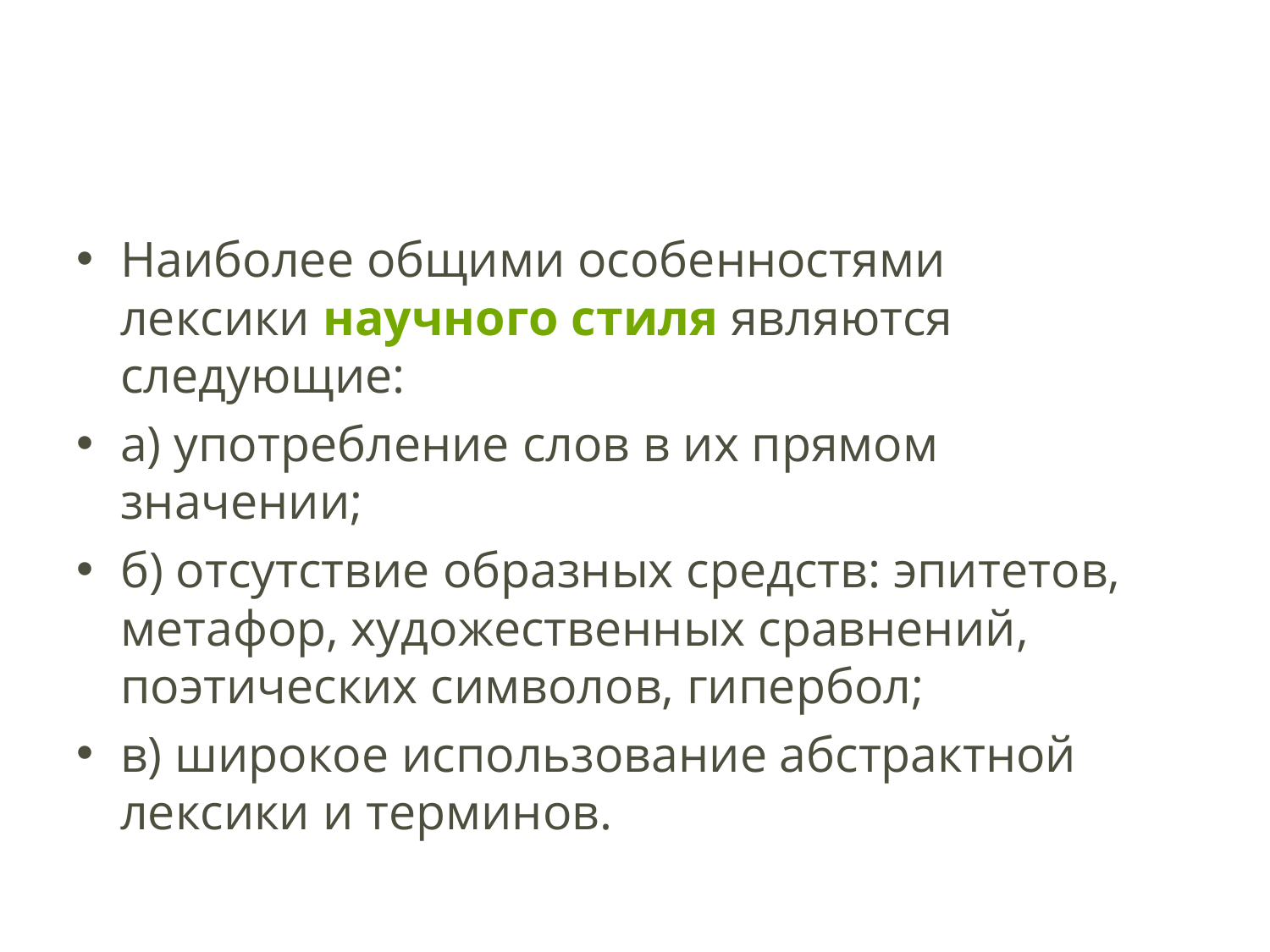

#
Наиболее общими особенностями лексики научного стиля являются следующие:
а) употребление слов в их прямом значении;
б) отсутствие образных средств: эпитетов, метафор, художественных сравнений, поэтических символов, гипербол;
в) широкое использование абстрактной лексики и терминов.